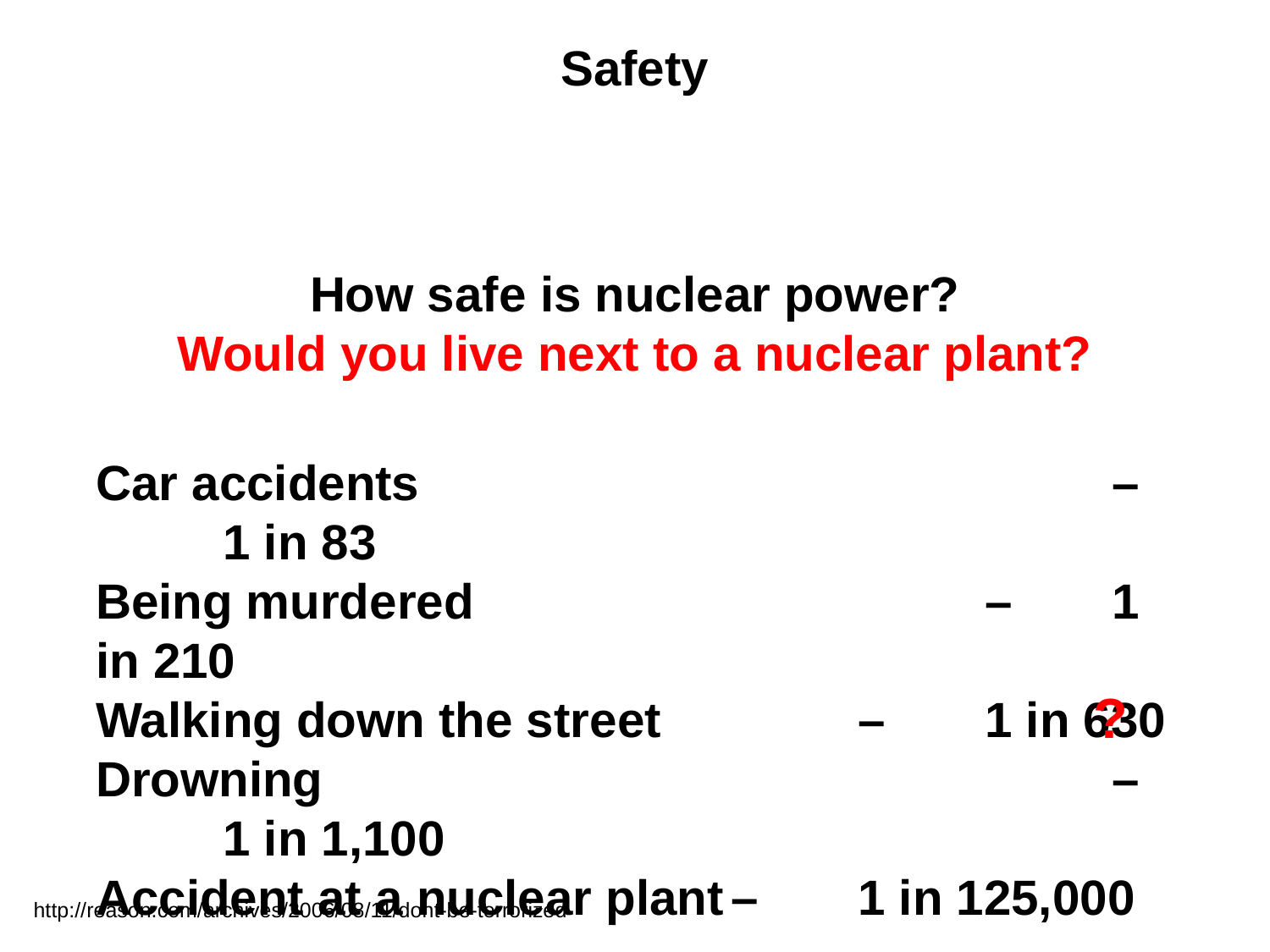

Safety
How safe is nuclear power?
Would you live next to a nuclear plant?
Car accidents						–	1 in 83
Being murdered					–	1 in 210
Walking down the street		–	1 in 630
Drowning							–	1 in 1,100
Accident at a nuclear plant	–	1 in 125,000
?
http://reason.com/archives/2006/08/11/dont-be-terrorized